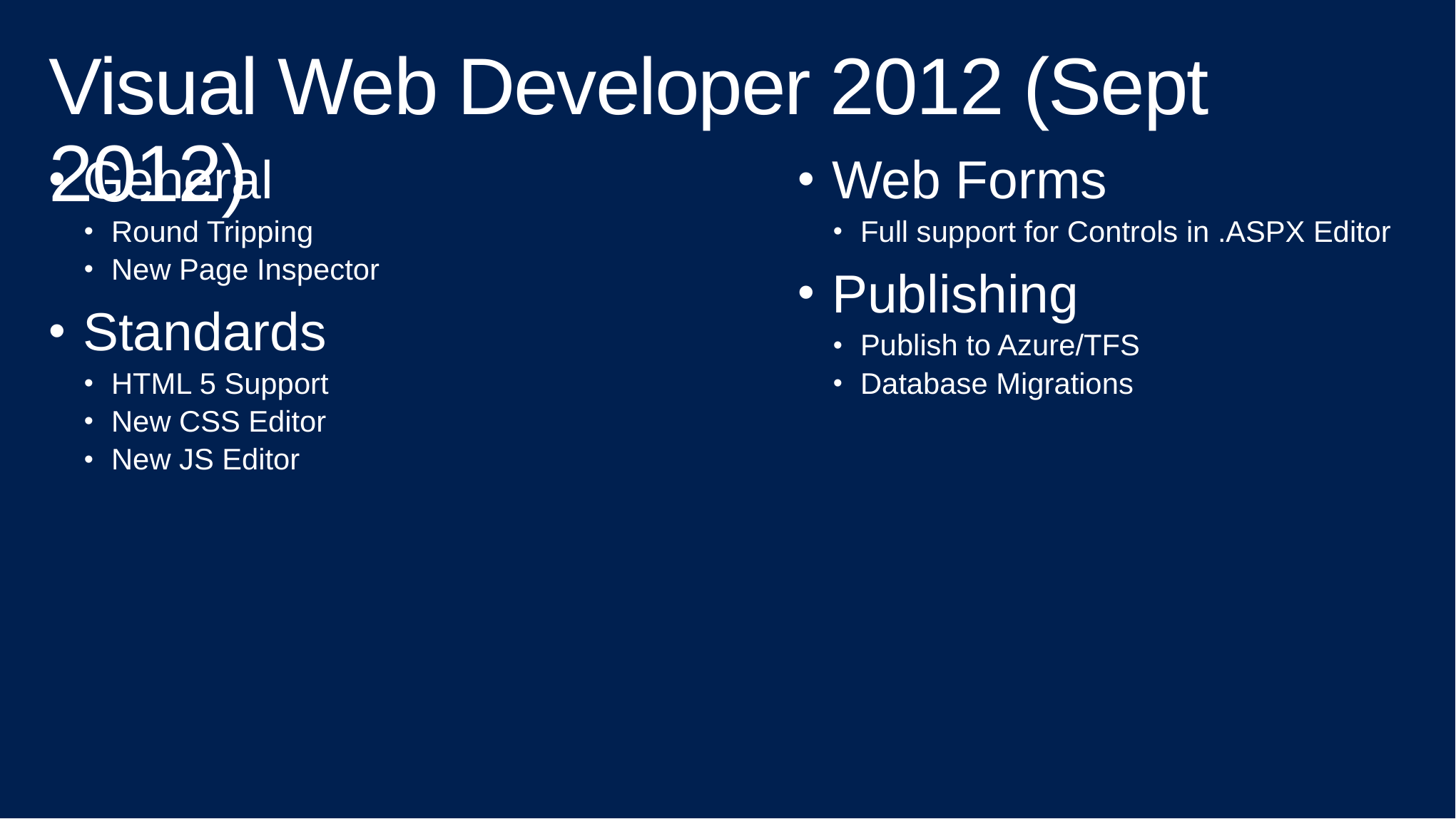

# Visual Web Developer 2012 (Sept 2012)
General
Round Tripping
New Page Inspector
Standards
HTML 5 Support
New CSS Editor
New JS Editor

Web Forms
Full support for Controls in .ASPX Editor
Publishing
Publish to Azure/TFS
Database Migrations